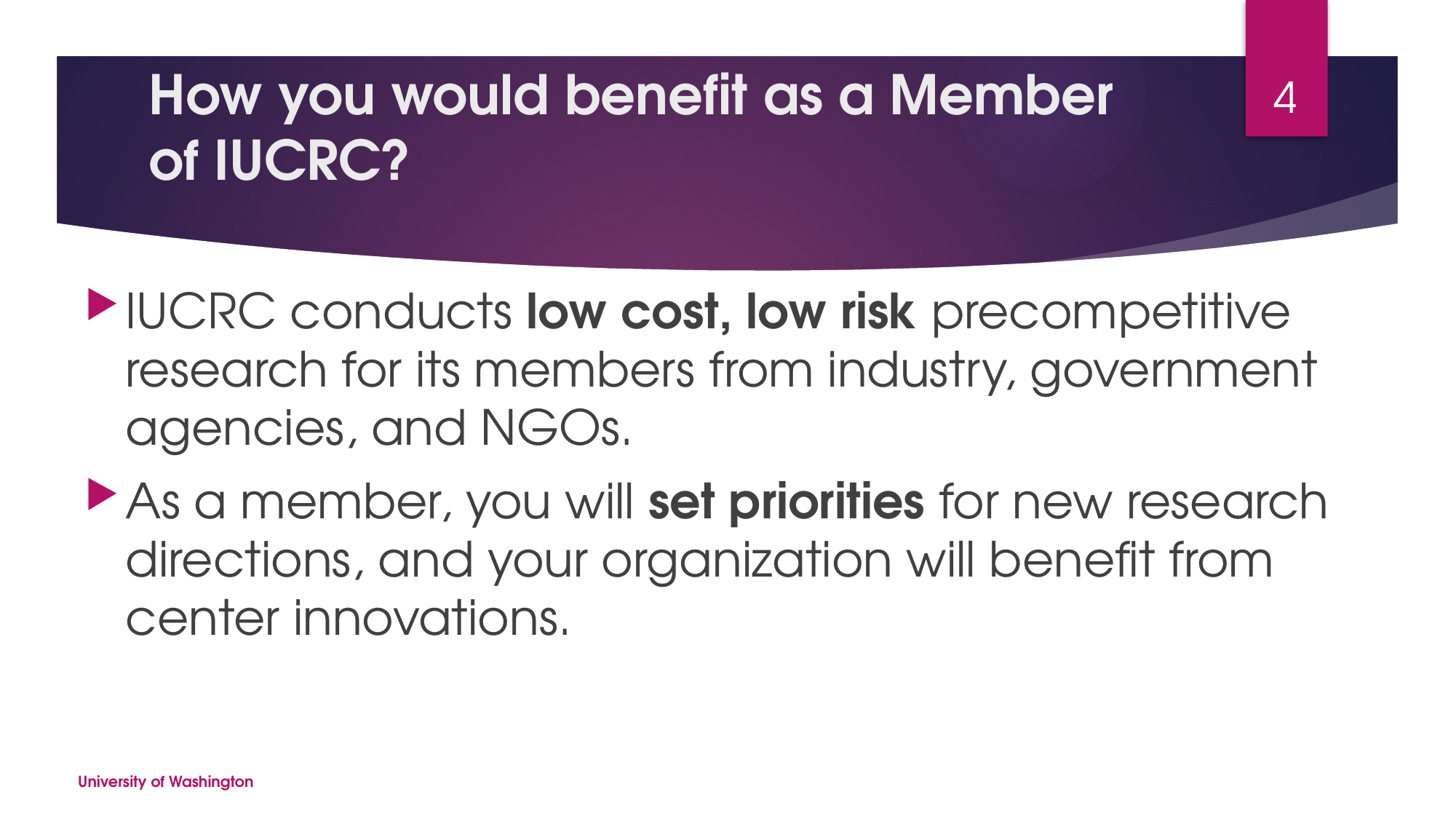

4
# How you would benefit as a Member of IUCRC?
IUCRC conducts low cost, low risk precompetitive research for its members from industry, government agencies, and NGOs.
As a member, you will set priorities for new research directions, and your organization will benefit from center innovations.
University of Washington